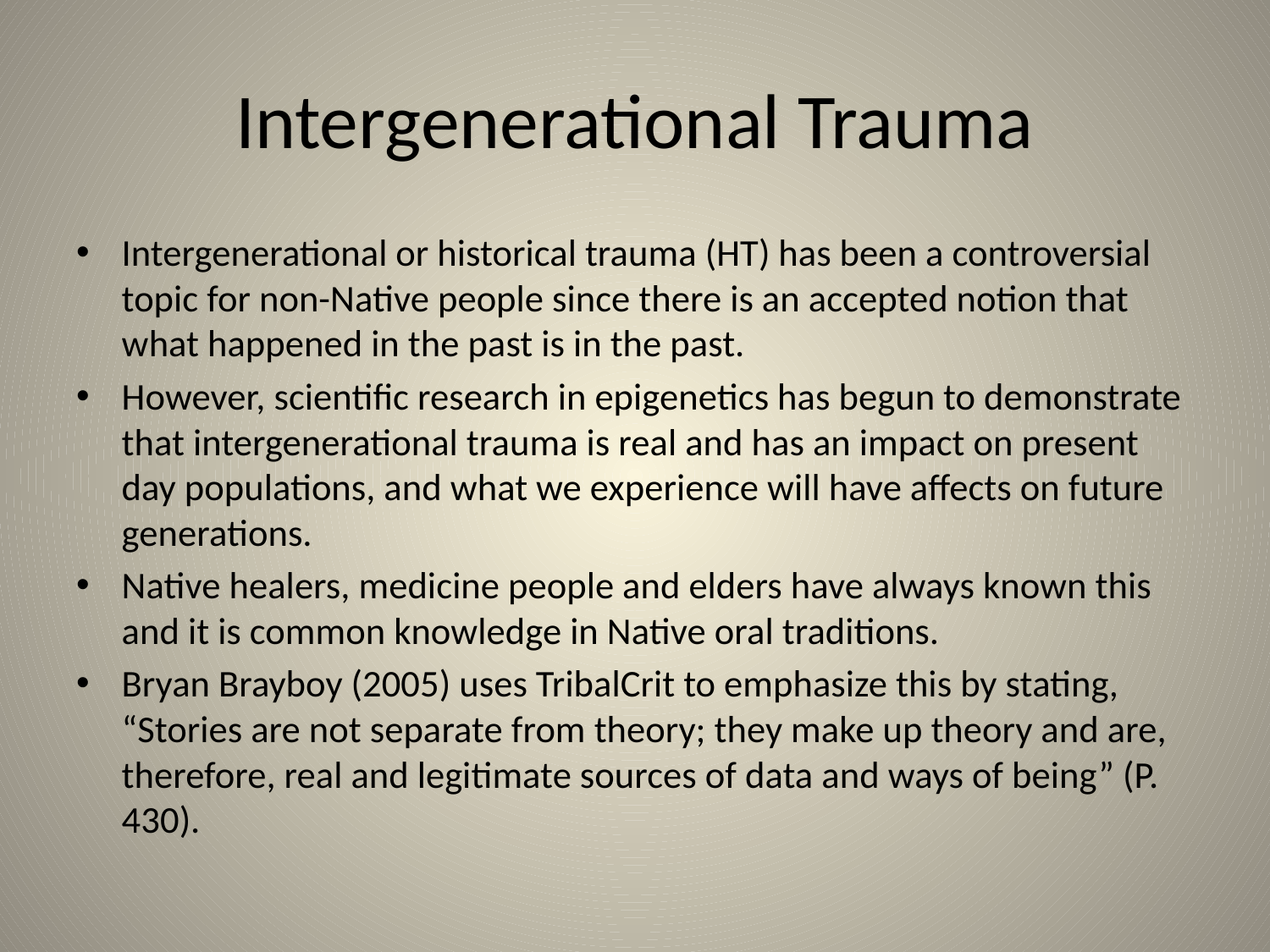

# Intergenerational Trauma
Intergenerational or historical trauma (HT) has been a controversial topic for non-Native people since there is an accepted notion that what happened in the past is in the past.
However, scientific research in epigenetics has begun to demonstrate that intergenerational trauma is real and has an impact on present day populations, and what we experience will have affects on future generations.
Native healers, medicine people and elders have always known this and it is common knowledge in Native oral traditions.
Bryan Brayboy (2005) uses TribalCrit to emphasize this by stating, “Stories are not separate from theory; they make up theory and are, therefore, real and legitimate sources of data and ways of being” (P. 430).